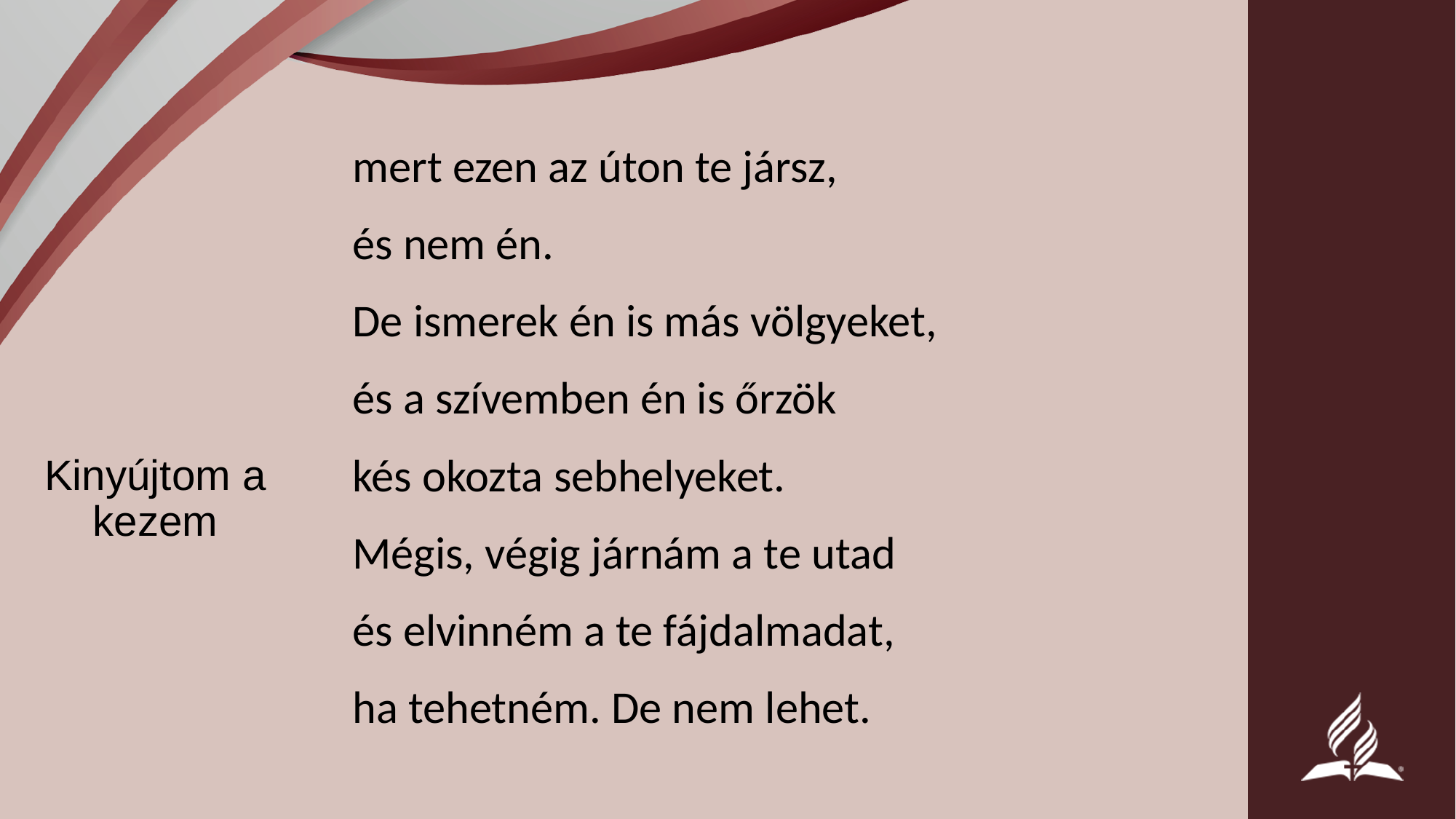

mert ezen az úton te jársz,
és nem én.
De ismerek én is más völgyeket,
és a szívemben én is őrzök
kés okozta sebhelyeket.
Mégis, végig járnám a te utad
és elvinném a te fájdalmadat,
ha tehetném. De nem lehet.
# Kinyújtom a kezem